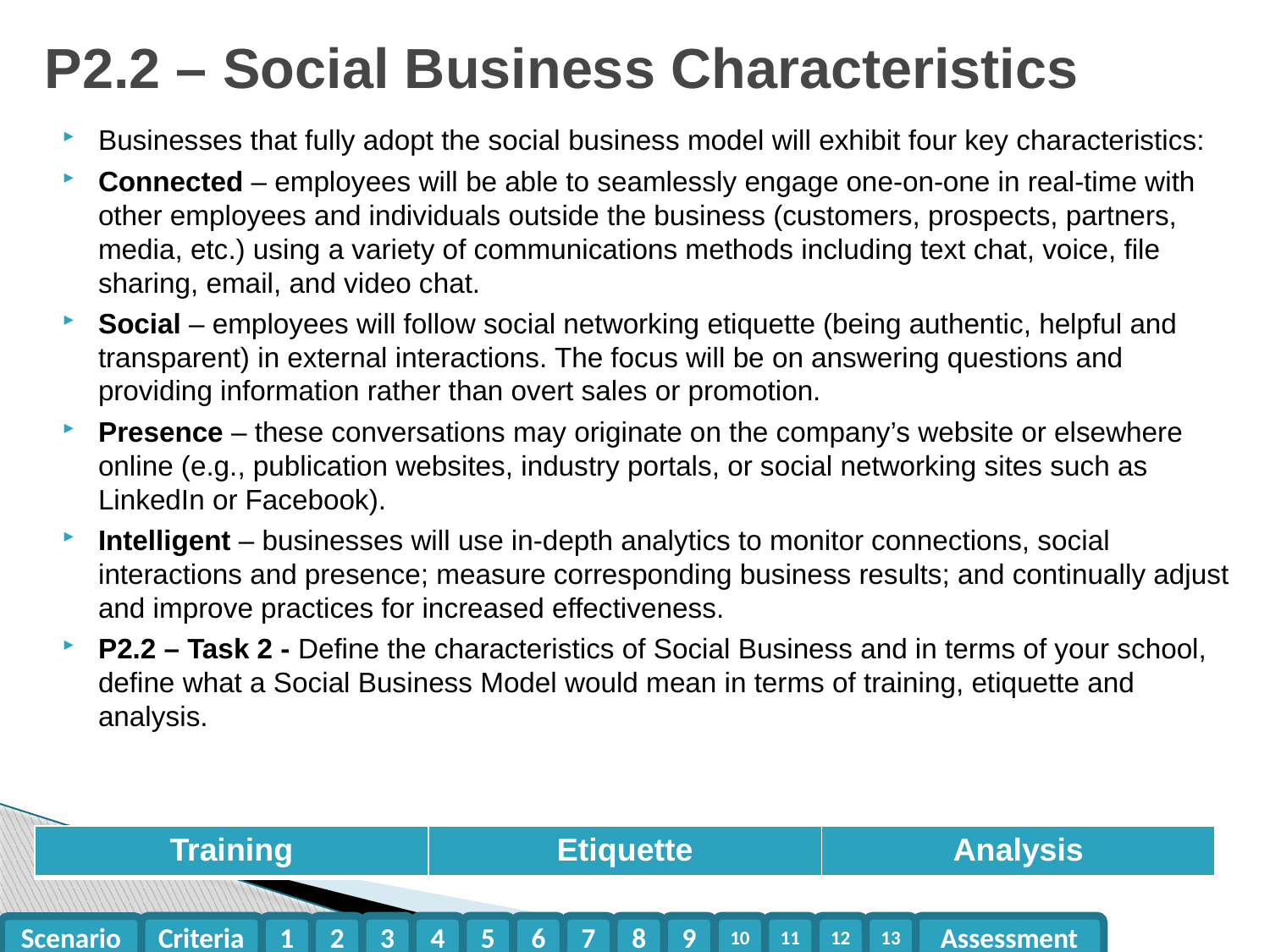

# P2.2 – Social Business Characteristics
Businesses that fully adopt the social business model will exhibit four key characteristics:
Connected – employees will be able to seamlessly engage one-on-one in real-time with other employees and individuals outside the business (customers, prospects, partners, media, etc.) using a variety of communications methods including text chat, voice, file sharing, email, and video chat.
Social – employees will follow social networking etiquette (being authentic, helpful and transparent) in external interactions. The focus will be on answering questions and providing information rather than overt sales or promotion.
Presence – these conversations may originate on the company’s website or elsewhere online (e.g., publication websites, industry portals, or social networking sites such as LinkedIn or Facebook).
Intelligent – businesses will use in-depth analytics to monitor connections, social interactions and presence; measure corresponding business results; and continually adjust and improve practices for increased effectiveness.
P2.2 – Task 2 - Define the characteristics of Social Business and in terms of your school, define what a Social Business Model would mean in terms of training, etiquette and analysis.

| Training | Etiquette | Analysis |
| --- | --- | --- |